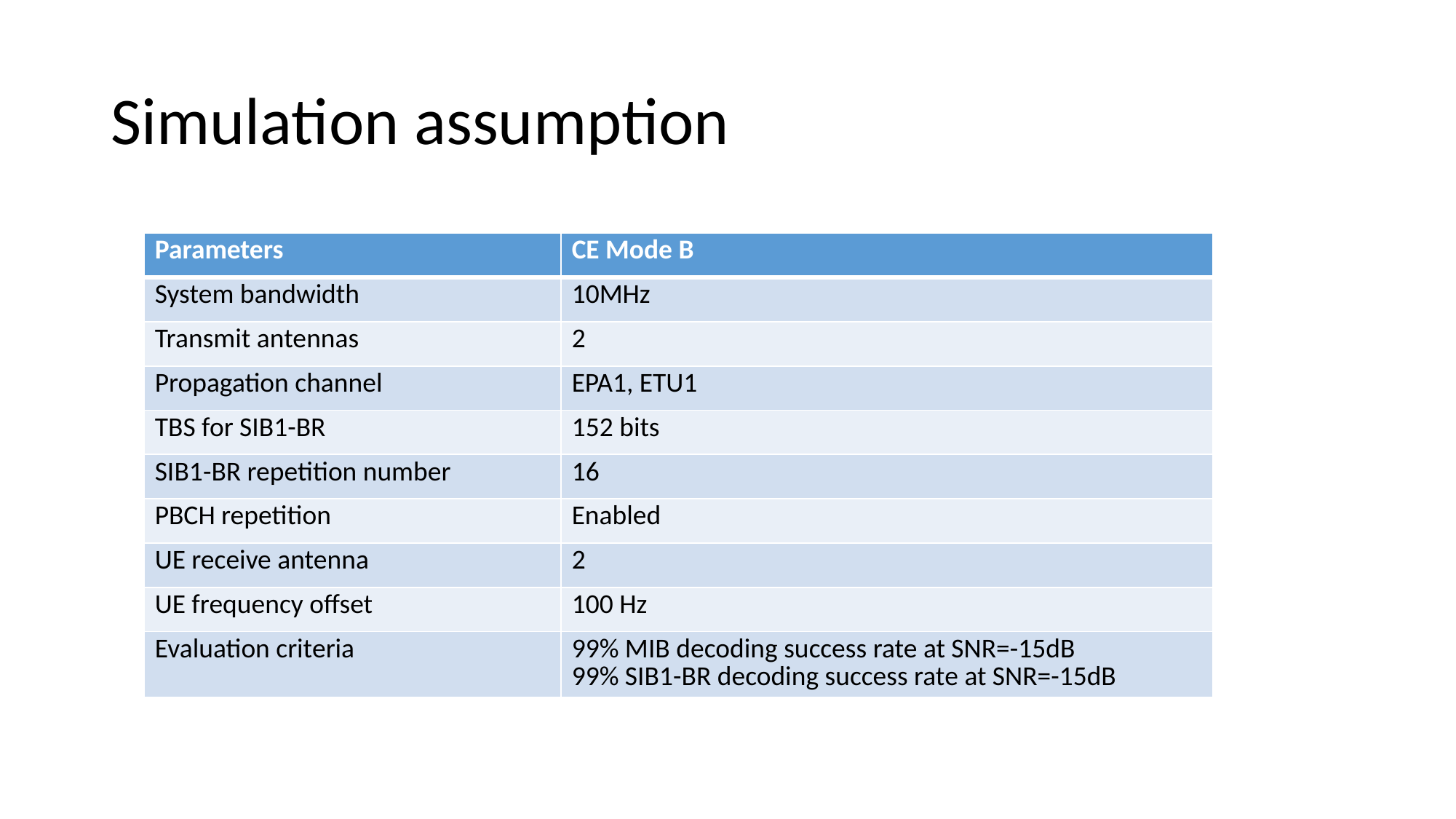

# Simulation assumption
| Parameters | CE Mode B |
| --- | --- |
| System bandwidth | 10MHz |
| Transmit antennas | 2 |
| Propagation channel | EPA1, ETU1 |
| TBS for SIB1-BR | 152 bits |
| SIB1-BR repetition number | 16 |
| PBCH repetition | Enabled |
| UE receive antenna | 2 |
| UE frequency offset | 100 Hz |
| Evaluation criteria | 99% MIB decoding success rate at SNR=-15dB 99% SIB1-BR decoding success rate at SNR=-15dB |